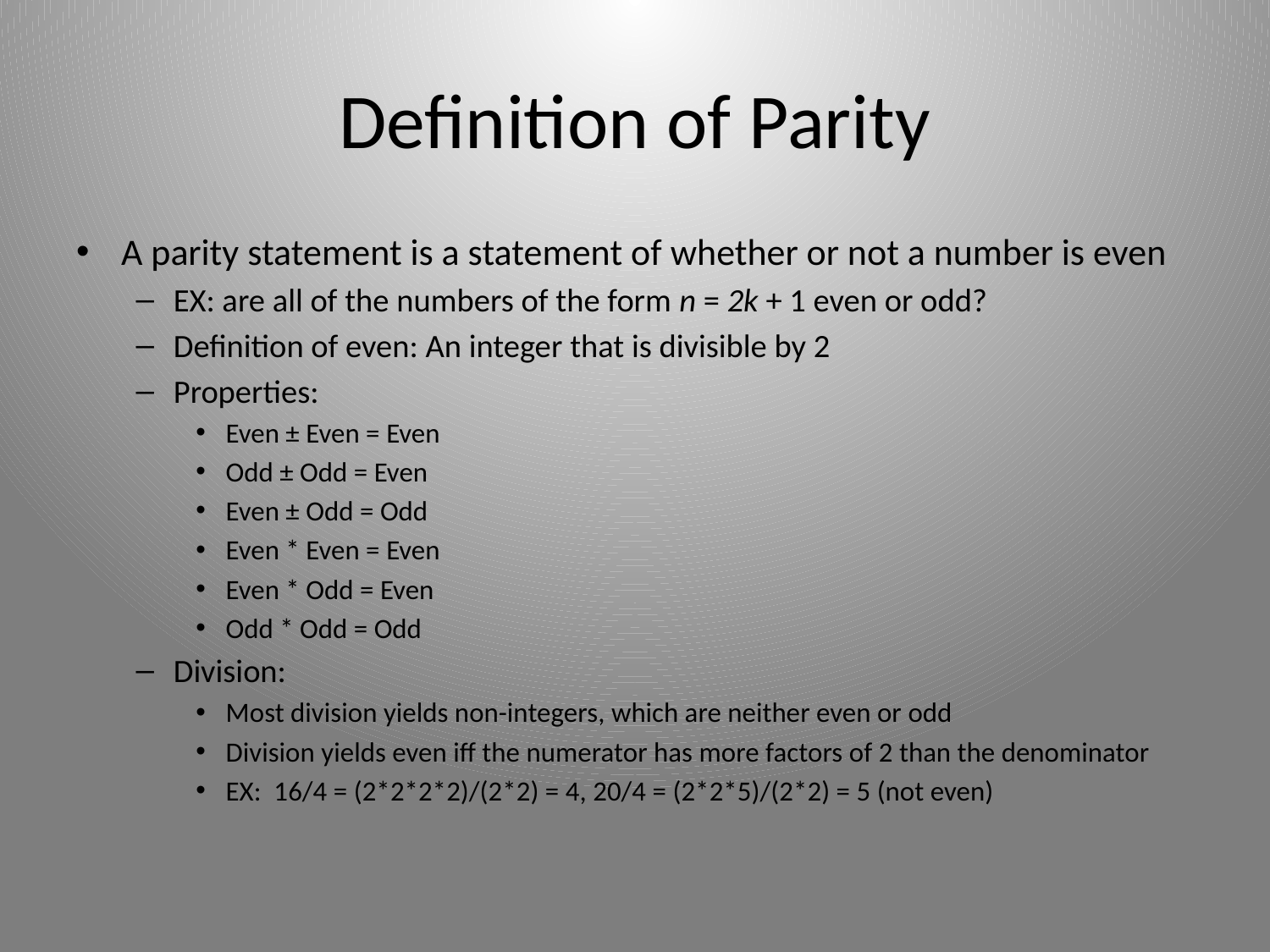

# Definition of Parity
A parity statement is a statement of whether or not a number is even
EX: are all of the numbers of the form n = 2k + 1 even or odd?
Definition of even: An integer that is divisible by 2
Properties:
Even ± Even = Even
Odd ± Odd = Even
Even ± Odd = Odd
Even * Even = Even
Even * Odd = Even
Odd * Odd = Odd
Division:
Most division yields non-integers, which are neither even or odd
Division yields even iff the numerator has more factors of 2 than the denominator
EX:  16/4 = (2*2*2*2)/(2*2) = 4, 20/4 = (2*2*5)/(2*2) = 5 (not even)